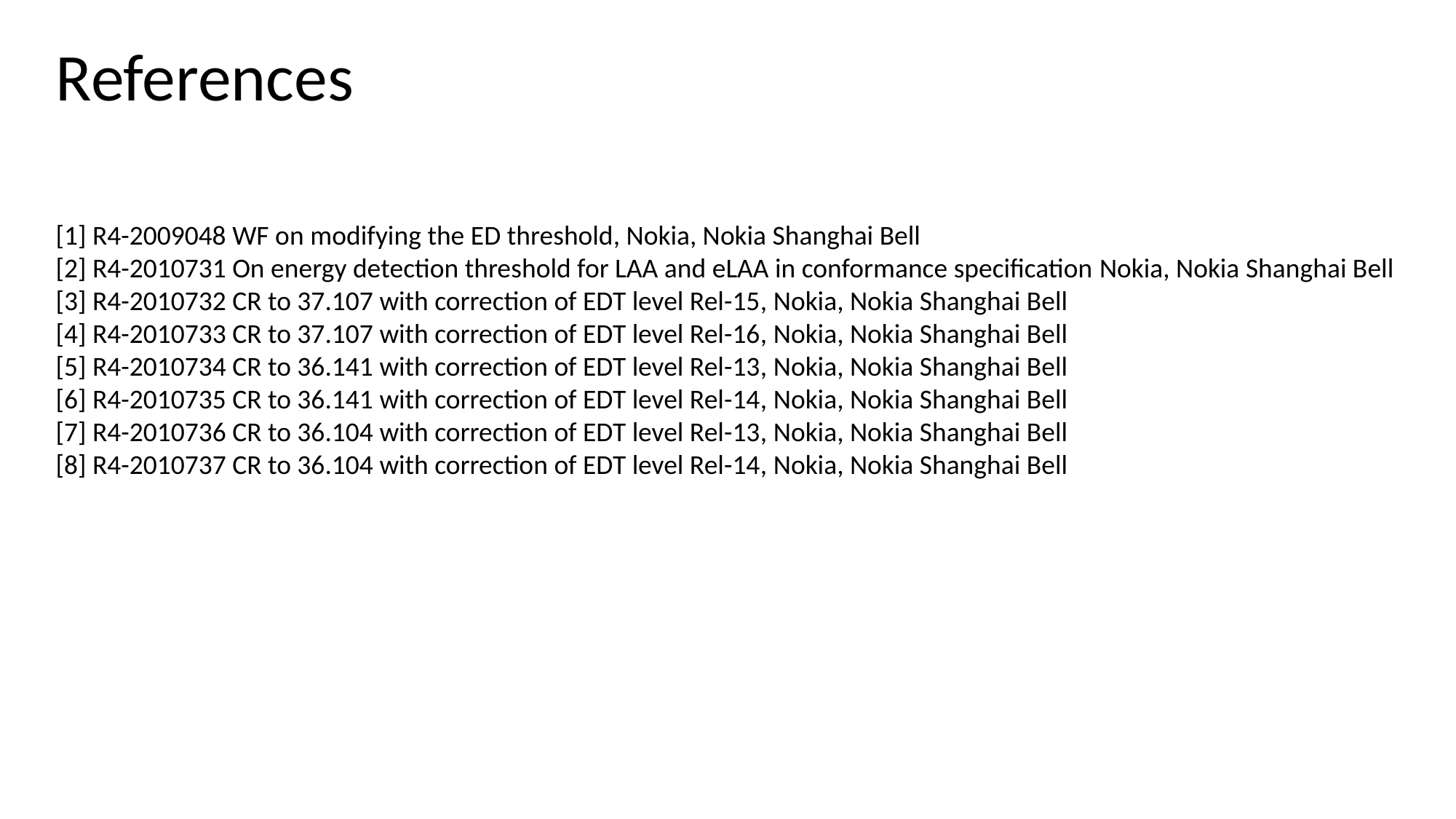

# References
[1] R4-2009048 WF on modifying the ED threshold, Nokia, Nokia Shanghai Bell
[2] R4-2010731 On energy detection threshold for LAA and eLAA in conformance specification Nokia, Nokia Shanghai Bell
[3] R4-2010732 CR to 37.107 with correction of EDT level Rel-15, Nokia, Nokia Shanghai Bell
[4] R4-2010733 CR to 37.107 with correction of EDT level Rel-16, Nokia, Nokia Shanghai Bell
[5] R4-2010734 CR to 36.141 with correction of EDT level Rel-13, Nokia, Nokia Shanghai Bell
[6] R4-2010735 CR to 36.141 with correction of EDT level Rel-14, Nokia, Nokia Shanghai Bell
[7] R4-2010736 CR to 36.104 with correction of EDT level Rel-13, Nokia, Nokia Shanghai Bell
[8] R4-2010737 CR to 36.104 with correction of EDT level Rel-14, Nokia, Nokia Shanghai Bell